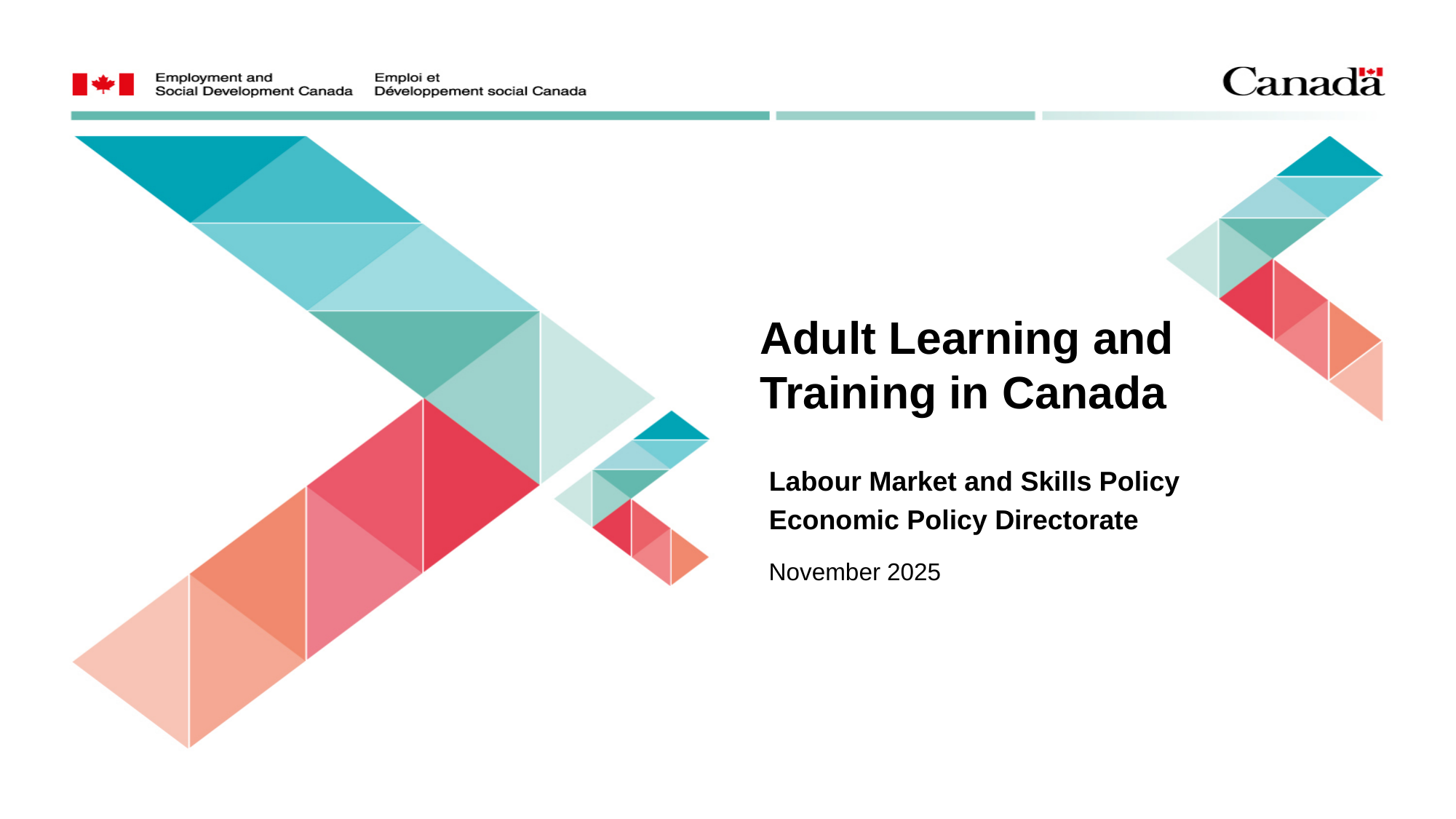

#
Adult Learning and Training in Canada
Labour Market and Skills Policy
Economic Policy Directorate
November 2025